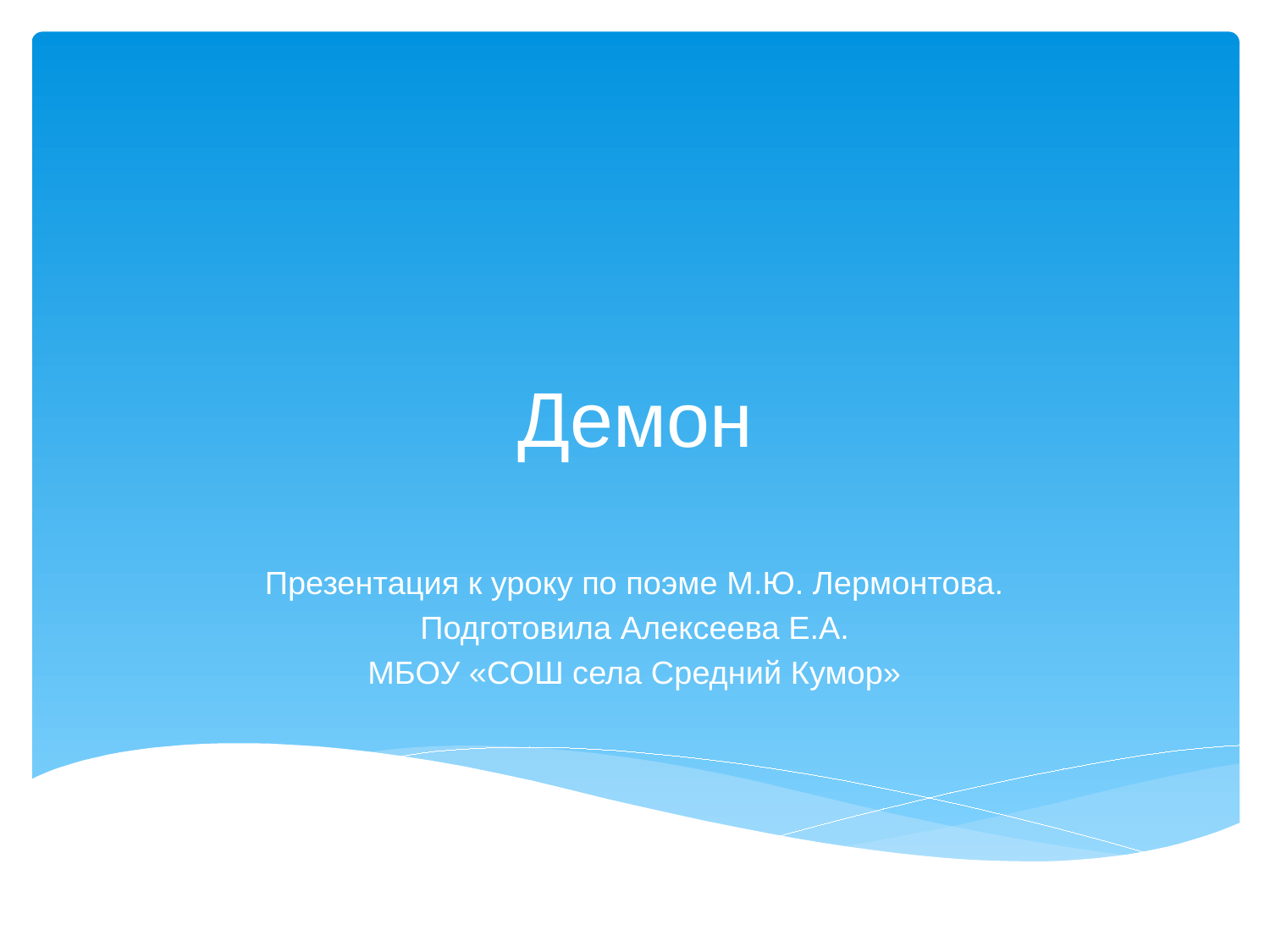

# Демон
Презентация к уроку по поэме М.Ю. Лермонтова.
Подготовила Алексеева Е.А.
МБОУ «СОШ села Средний Кумор»